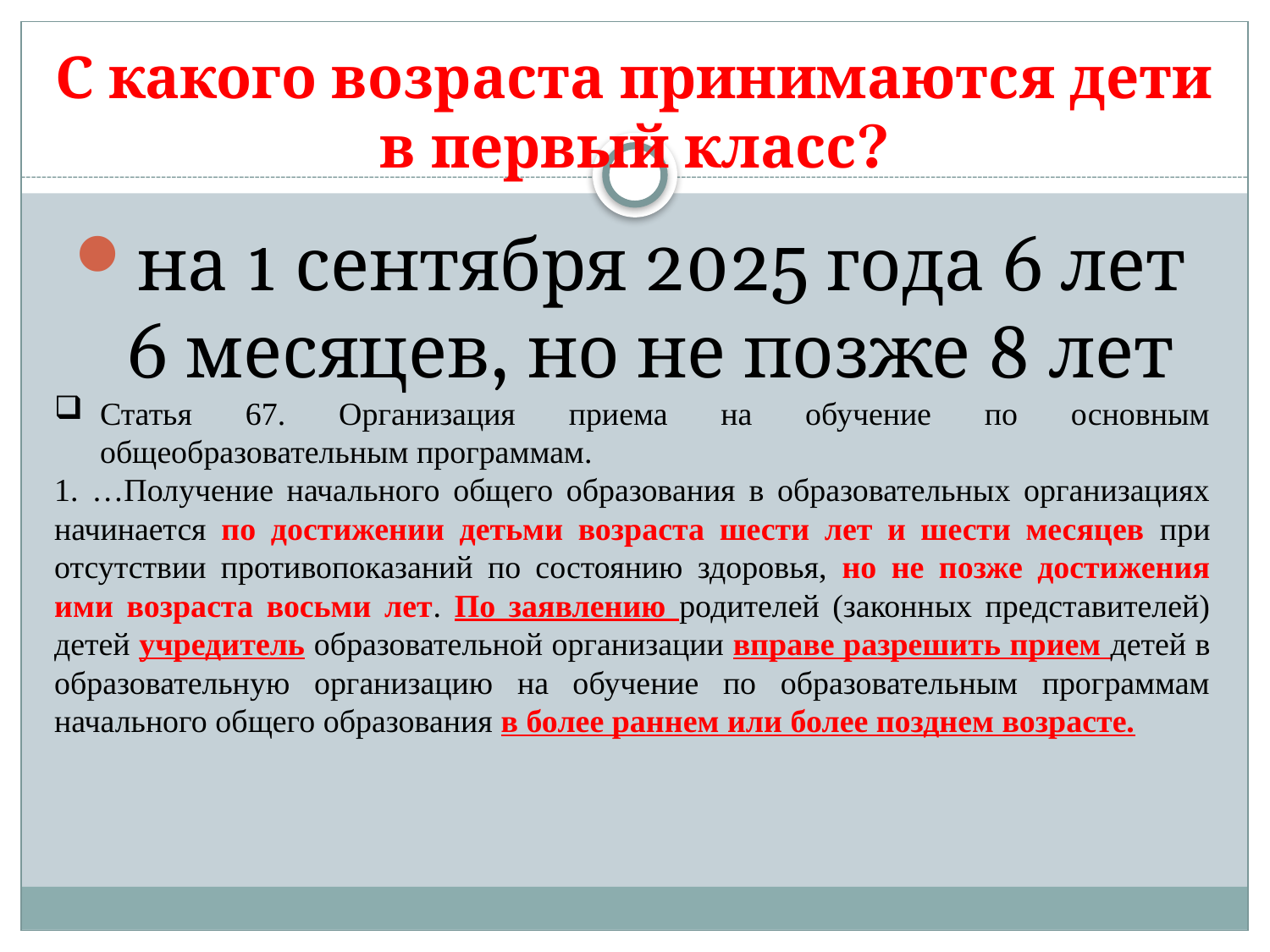

# С какого возраста принимаются дети в первый класс?
на 1 сентября 2025 года 6 лет 6 месяцев, но не позже 8 лет
Статья 67. Организация приема на обучение по основным общеобразовательным программам.
1. …Получение начального общего образования в образовательных организациях начинается по достижении детьми возраста шести лет и шести месяцев при отсутствии противопоказаний по состоянию здоровья, но не позже достижения ими возраста восьми лет. По заявлению родителей (законных представителей) детей учредитель образовательной организации вправе разрешить прием детей в образовательную организацию на обучение по образовательным программам начального общего образования в более раннем или более позднем возрасте.